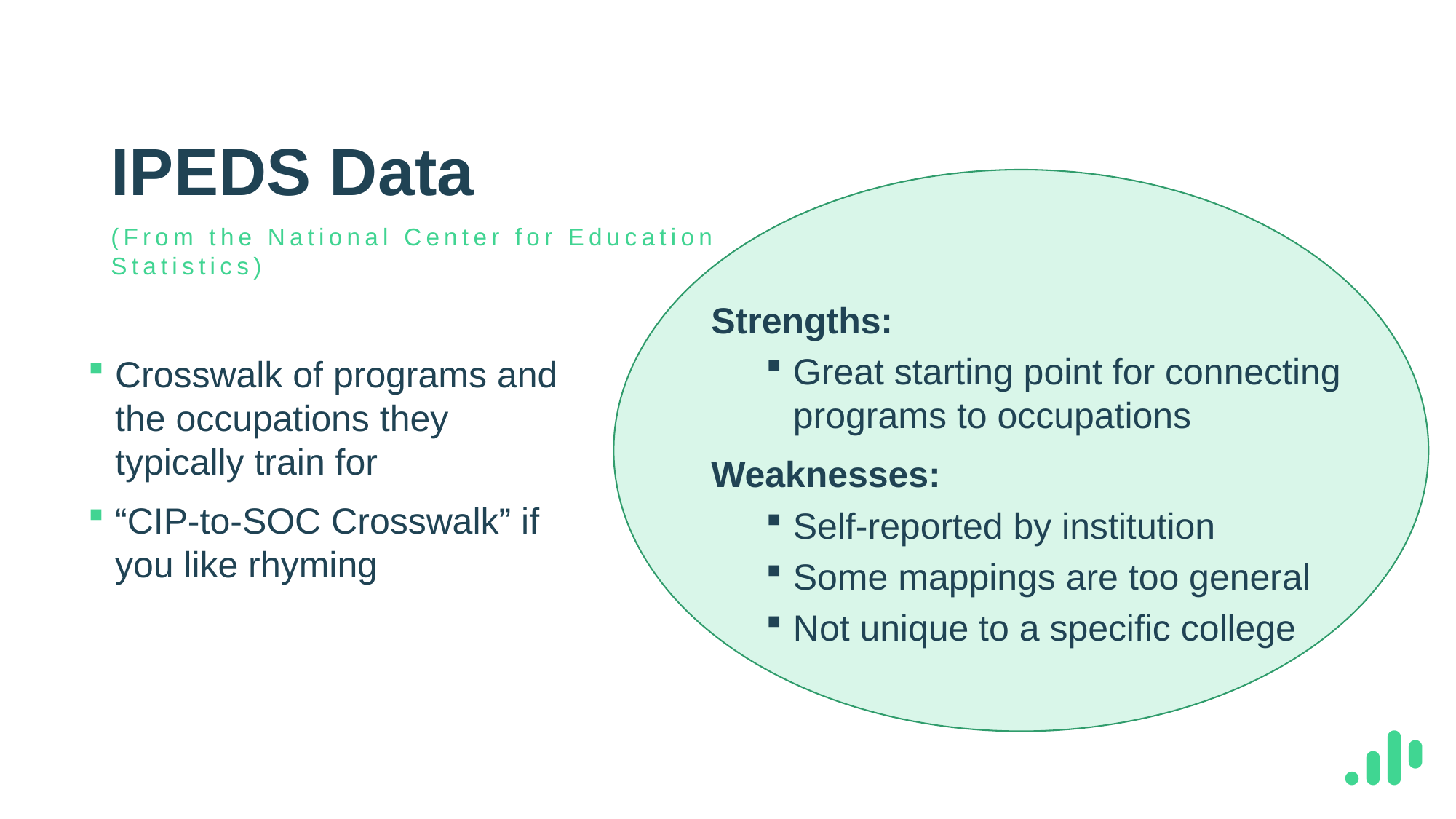

# IPEDS Data

(From the National Center for Education Statistics)
Strengths:
Great starting point for connecting programs to occupations
Weaknesses:
Self-reported by institution
Some mappings are too general
Not unique to a specific college
Crosswalk of programs and the occupations they typically train for
“CIP-to-SOC Crosswalk” if you like rhyming